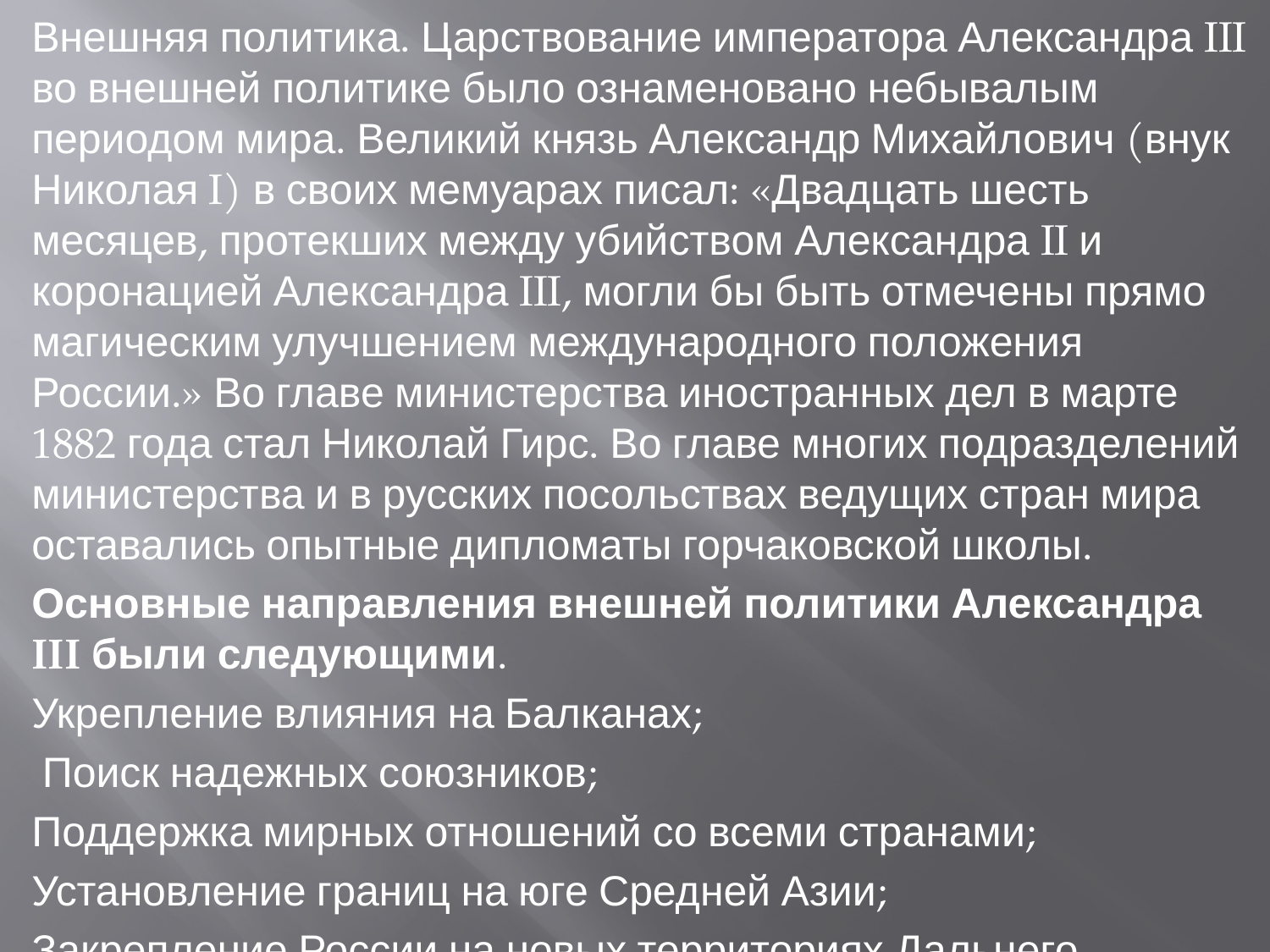

Внешняя политика. Царствование императора Александра III во внешней политике было ознаменовано небывалым периодом мира. Великий князь Александр Михайлович (внук Николая I) в своих мемуарах писал: «Двадцать шесть месяцев, протекших между убийством Александра II и коронацией Александра III, могли бы быть отмечены прямо магическим улучшением международного положения России.» Во главе министерства иностранных дел в марте 1882 года стал Николай Гирс. Во главе многих подразделений министерства и в русских посольствах ведущих стран мира оставались опытные дипломаты горчаковской школы.
Основные направления внешней политики Александра III были следующими.
Укрепление влияния на Балканах;
 Поиск надежных союзников;
Поддержка мирных отношений со всеми странами;
Установление границ на юге Средней Азии;
Закрепление России на новых территориях Дальнего Востока.